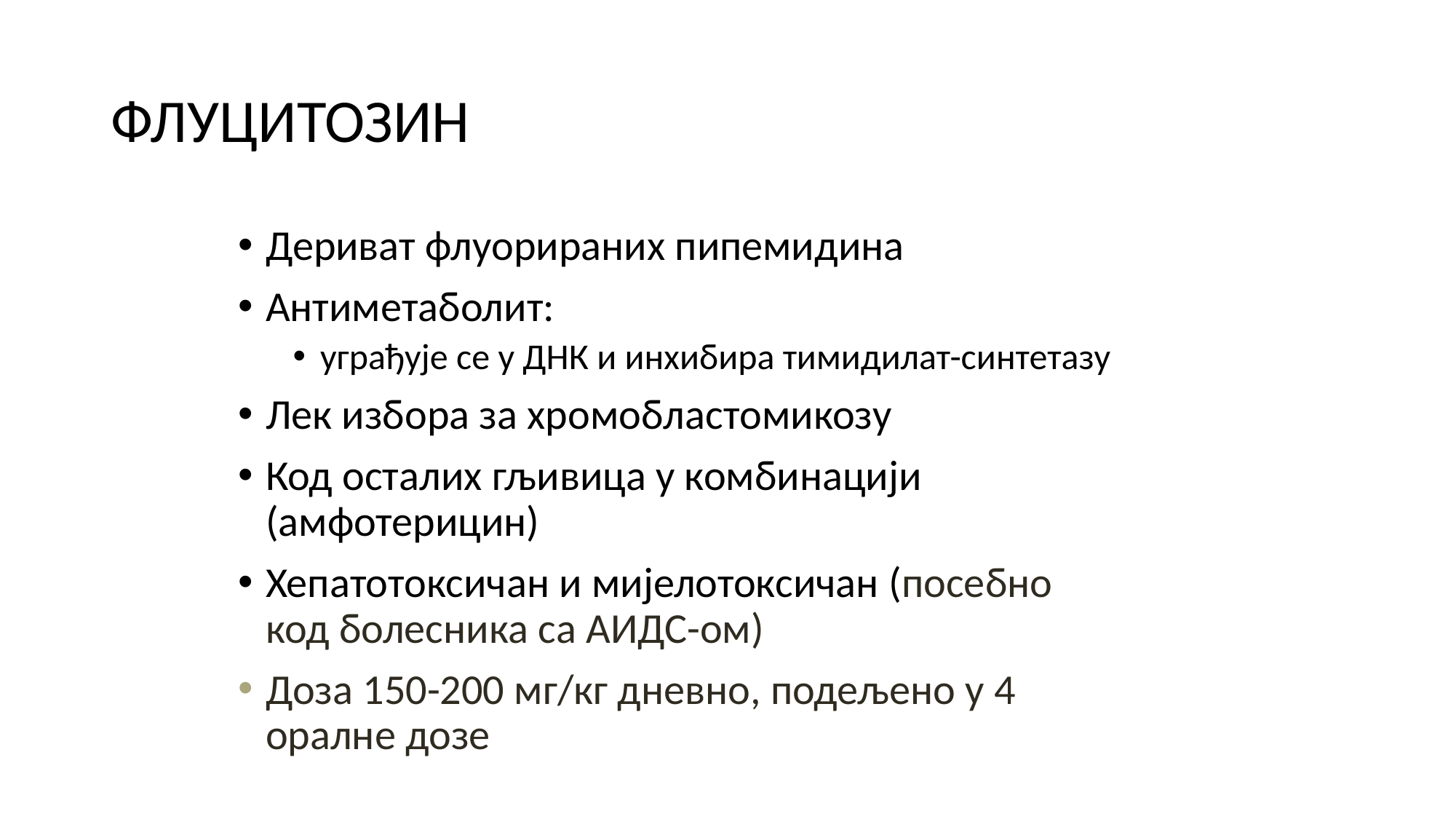

# ФЛУЦИТОЗИН
Дериват флуорираних пипемидина
Антиметаболит:
уграђује се у ДНК и инхибира тимидилат-синтетазу
Лек избора за хромобластомикозу
Код осталих гљивица у комбинацији (амфотерицин)
Хепатотоксичан и мијелотоксичан (посебно код болесника са АИДС-ом)
Доза 150-200 мг/кг дневно, подељено у 4 оралне дозе